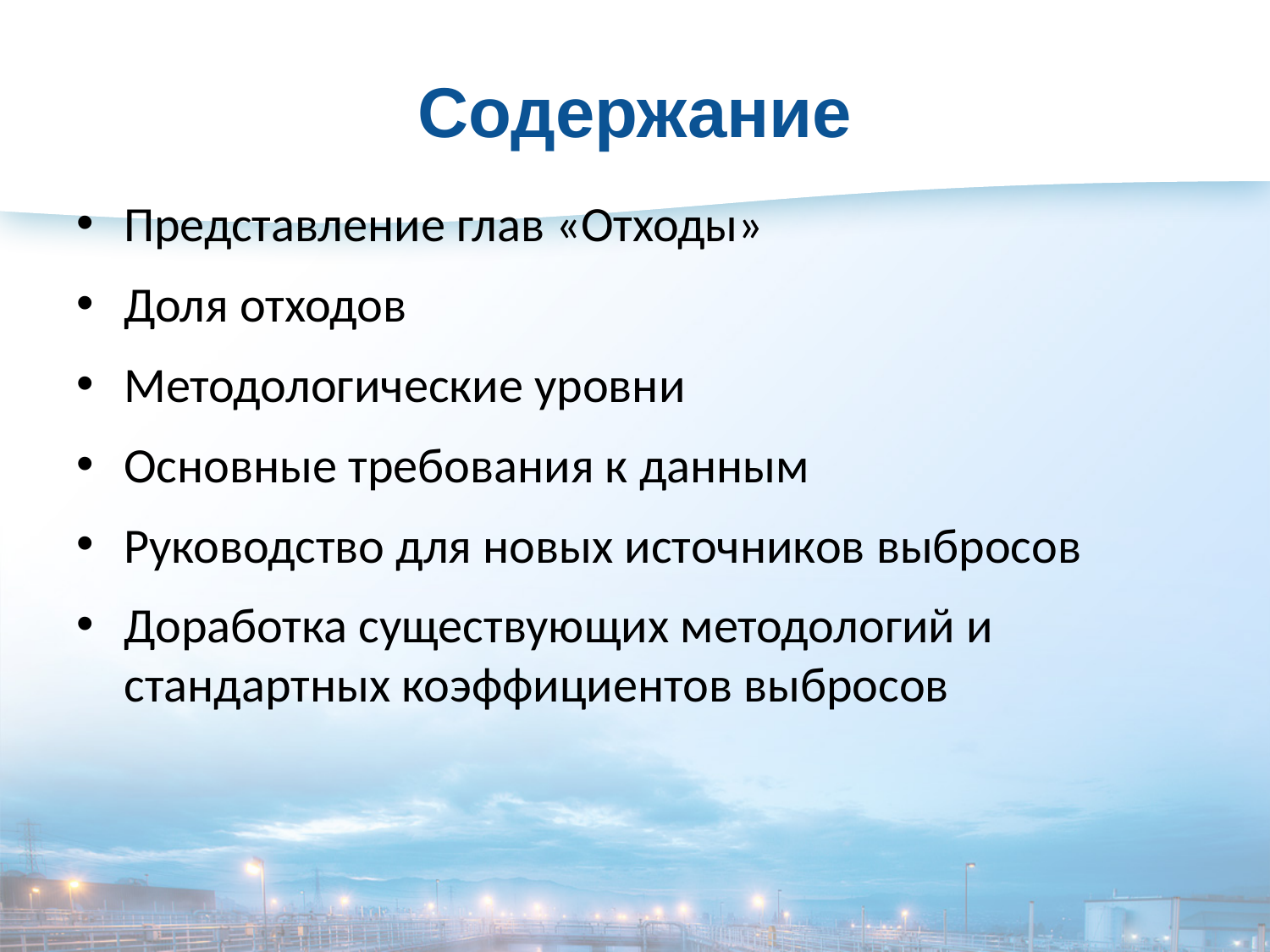

# Содержание
Представление глав «Отходы»
Доля отходов
Методологические уровни
Основные требования к данным
Руководство для новых источников выбросов
Доработка существующих методологий и стандартных коэффициентов выбросов